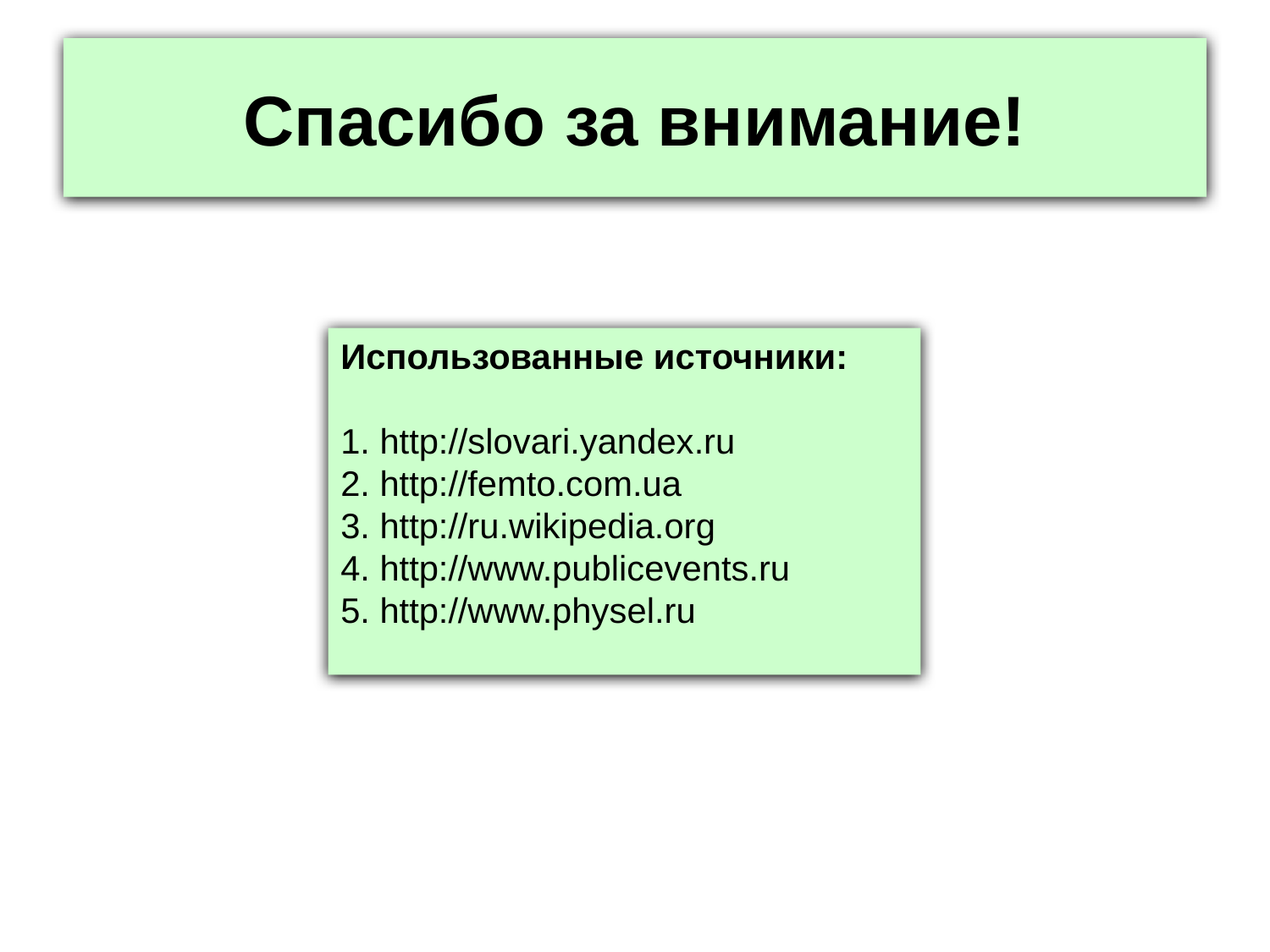

# Спасибо за внимание!
Использованные источники:

1. http://slovari.yandex.ru
2. http://femto.com.ua
3. http://ru.wikipedia.org
4. http://www.publicevents.ru
5. http://www.physel.ru